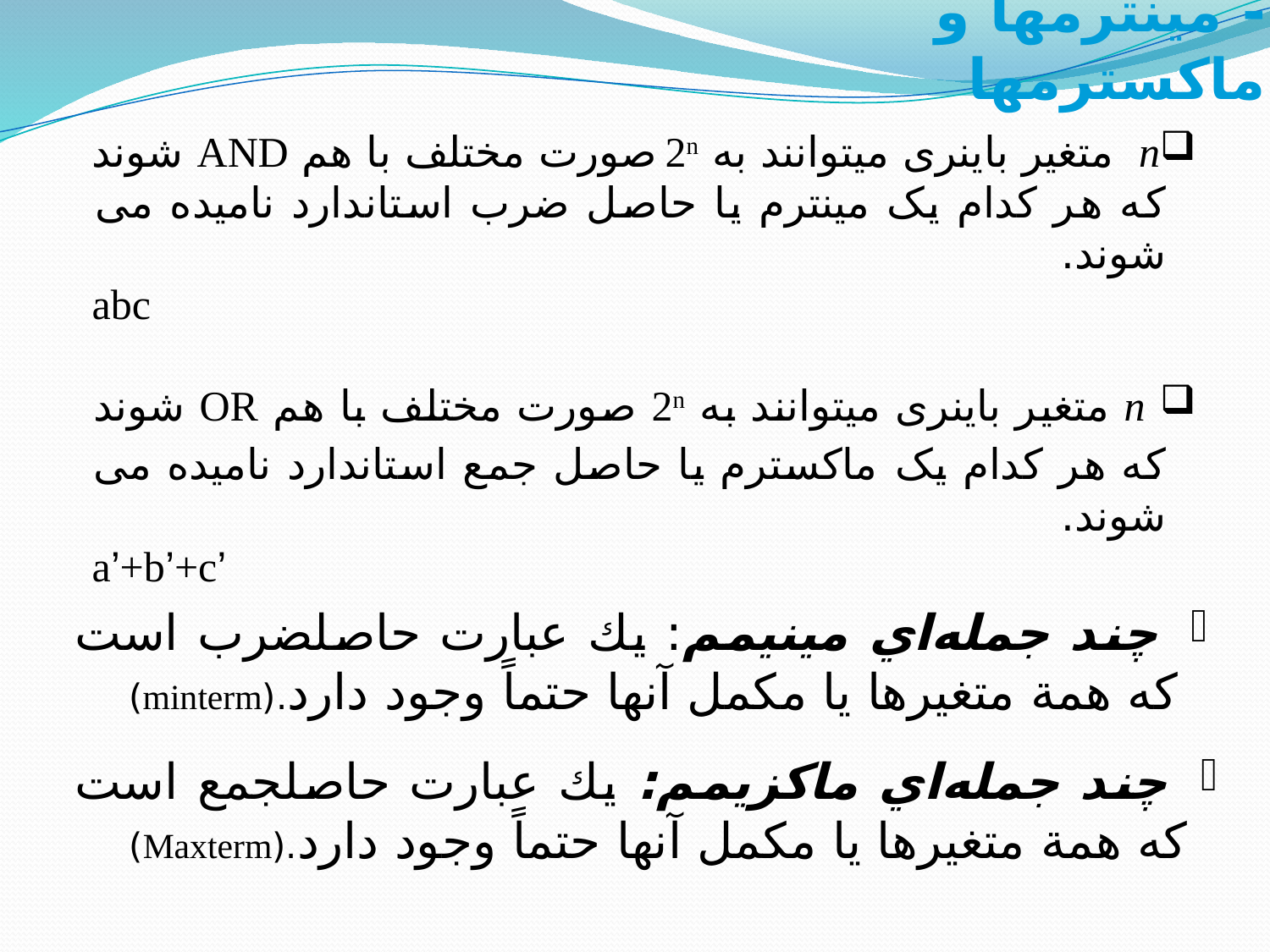

# - مینترمها و ماکسترمها
n  متغیر باینری میتوانند به 2n صورت مختلف با هم AND شوند که هر کدام یک مینترم یا حاصل ضرب استاندارد نامیده می شوند.
abc

 n متغیر باینری میتوانند به 2n صورت مختلف با هم OR شوند که هر کدام یک ماکسترم یا حاصل جمع استاندارد نامیده می شوند.
a’+b’+c’
 چند جمله‌اي مينيمم: يك عبارت حاصلضرب است كه همة متغيرها يا مكمل آنها حتماً وجود دارد.(minterm)
 چند جمله‌اي ماكزيمم: يك عبارت حاصلجمع است كه همة متغيرها يا مكمل آنها حتماً وجود دارد.(Maxterm)